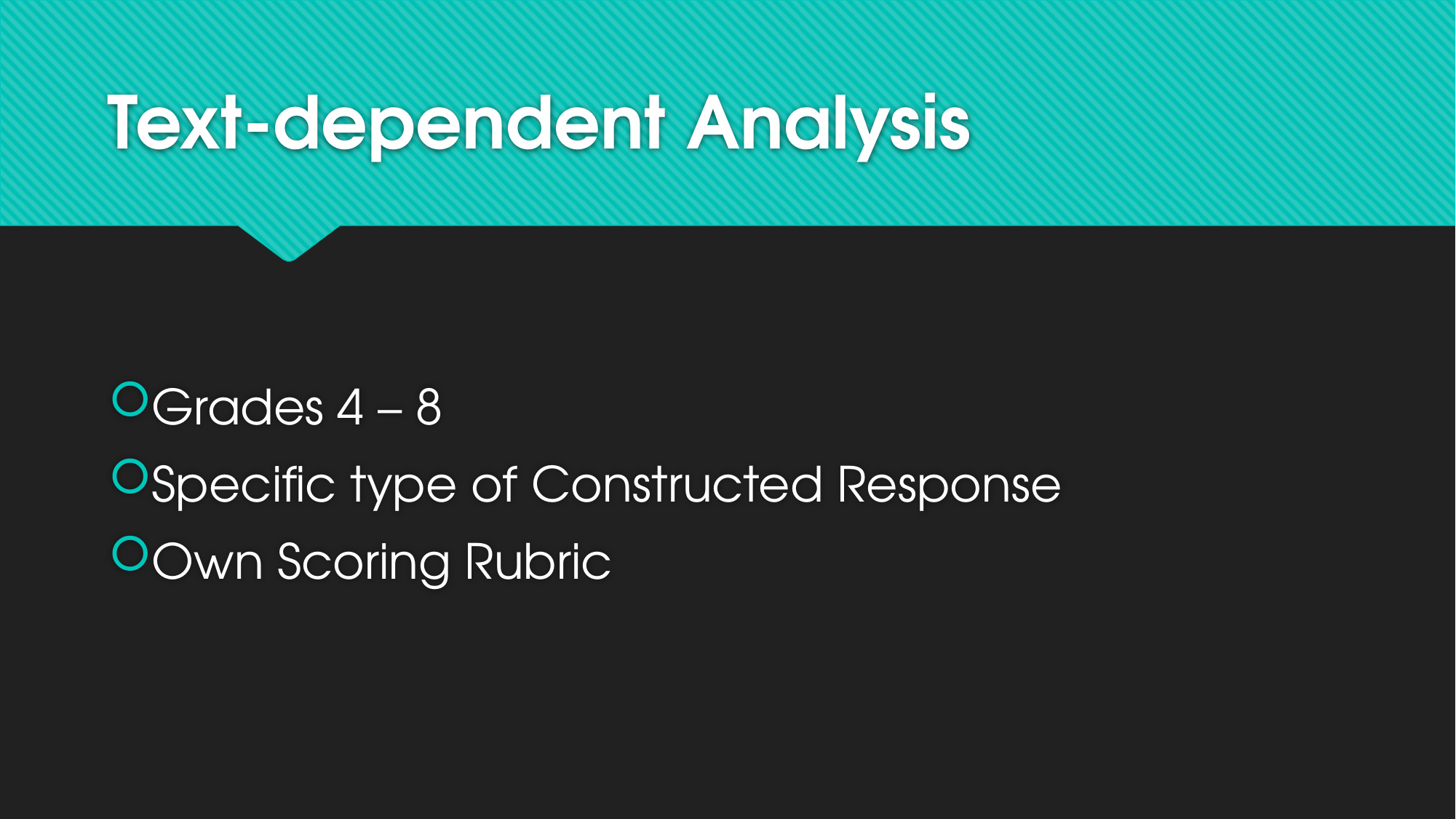

# Text-dependent Analysis
Grades 4 – 8
Specific type of Constructed Response
Own Scoring Rubric